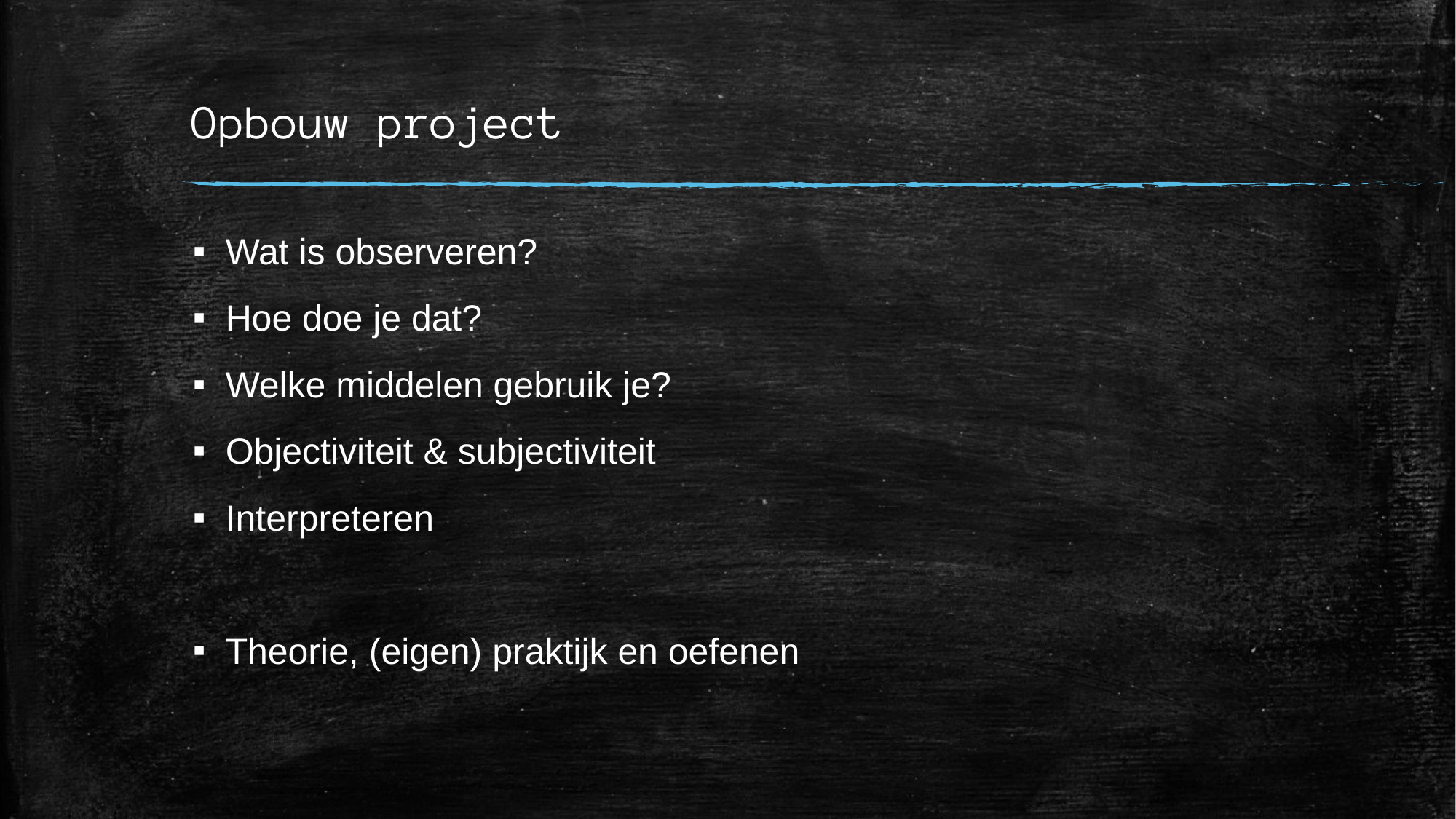

# Opbouw project
Wat is observeren?
Hoe doe je dat?
Welke middelen gebruik je?
Objectiviteit & subjectiviteit
Interpreteren

Theorie, (eigen) praktijk en oefenen